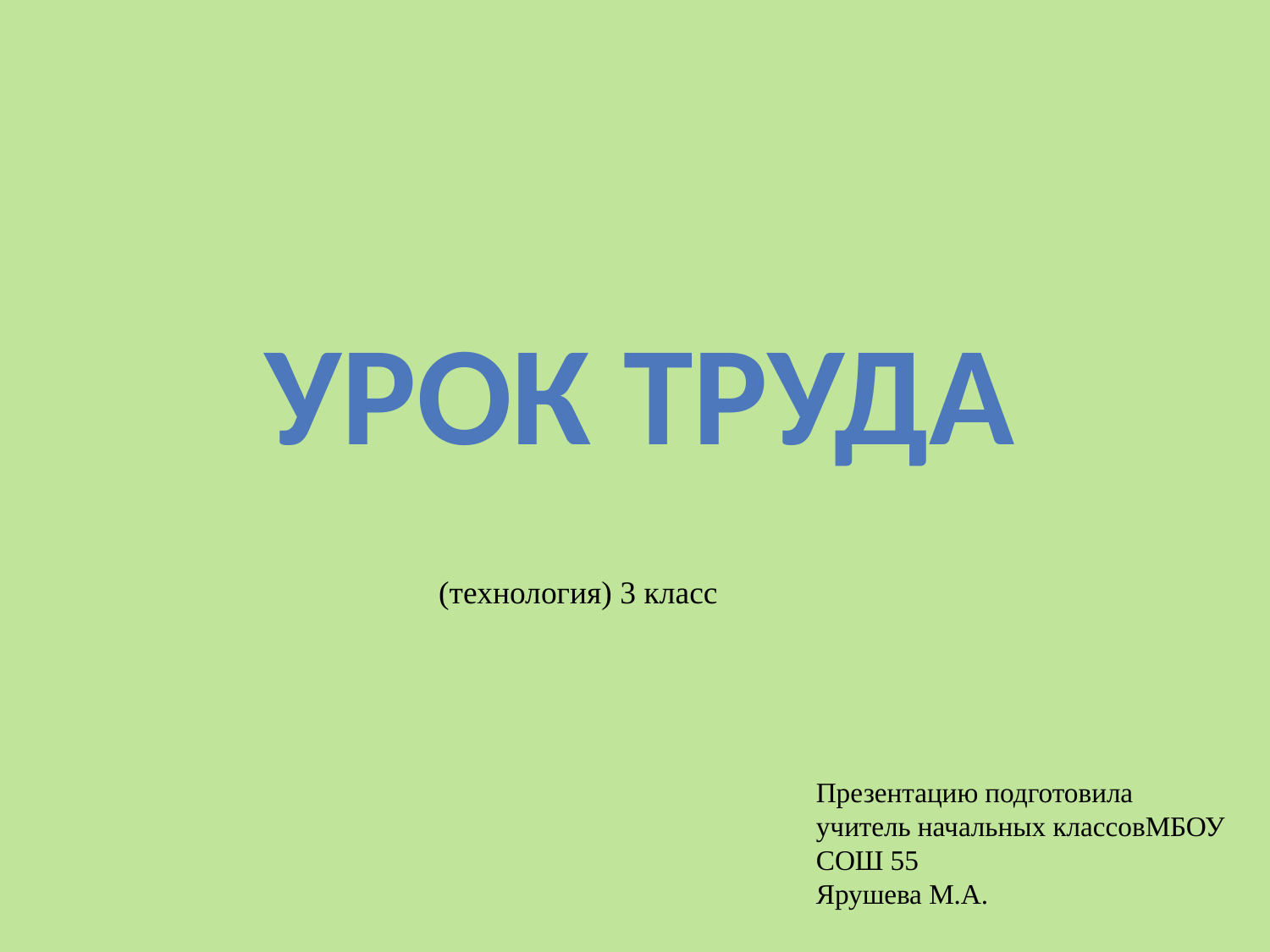

Урок труда
(технология) 3 класс
Презентацию подготовила
учитель начальных классовМБОУ
СОШ 55
Ярушева М.А.